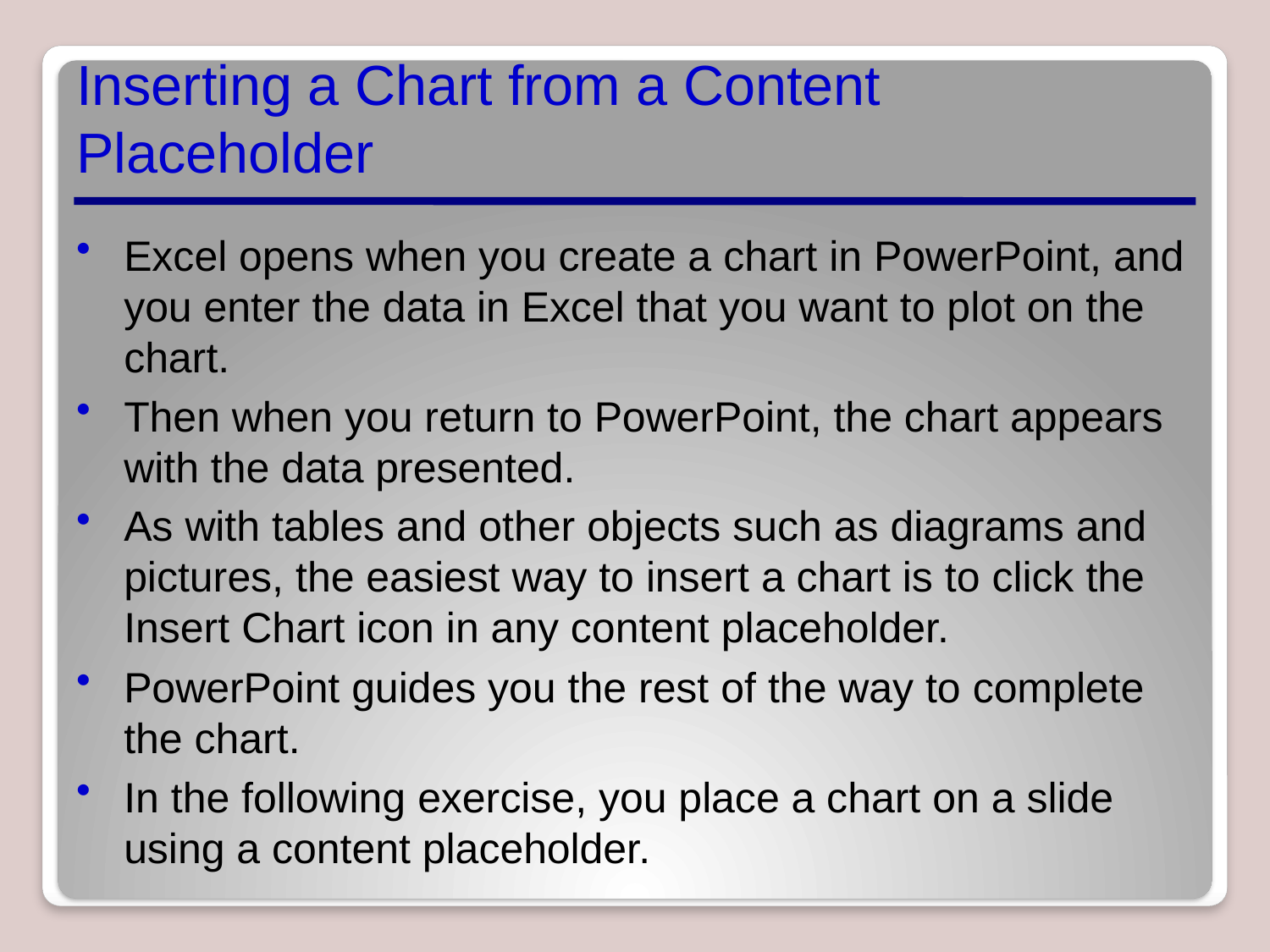

# Inserting a Chart from a Content Placeholder
Excel opens when you create a chart in PowerPoint, and you enter the data in Excel that you want to plot on the chart.
Then when you return to PowerPoint, the chart appears with the data presented.
As with tables and other objects such as diagrams and pictures, the easiest way to insert a chart is to click the Insert Chart icon in any content placeholder.
PowerPoint guides you the rest of the way to complete the chart.
In the following exercise, you place a chart on a slide using a content placeholder.